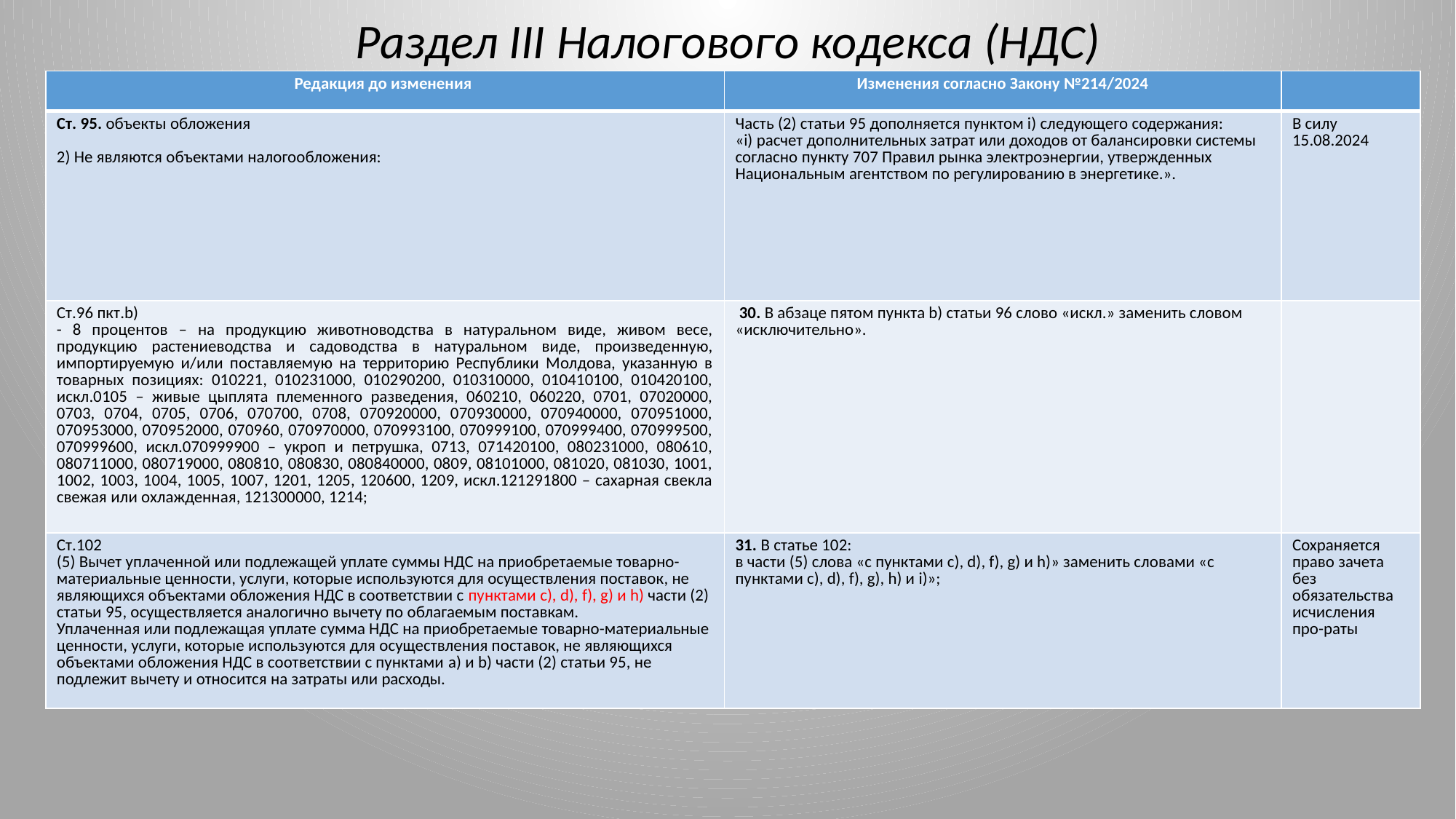

# Раздел III Налогового кодекса (НДС)
| Редакция до изменения | Изменения согласно Закону №214/2024 |  |
| --- | --- | --- |
| Ст. 95. объекты обложения 2) Не являются объектами налогообложения: | Часть (2) статьи 95 дополняется пунктом i) следующего содержания: «i)​ расчет дополнительных затрат или доходов от балансировки системы согласно пункту 707 Правил рынка электроэнергии, утвержденных Национальным агентством по регулированию в энергетике.». | В силу 15.08.2024 |
| Ст.96 пкт.b) - 8 процентов – на продукцию животноводства в натуральном виде, живом весе, продукцию растениеводства и садоводства в натуральном виде, произведенную, импортируемую и/или поставляемую на территорию Республики Молдова, указанную в товарных позициях: 010221, 010231000, 010290200, 010310000, 010410100, 010420100, искл.0105 – живые цыплята племенного разведения, 060210, 060220, 0701, 07020000, 0703, 0704, 0705, 0706, 070700, 0708, 070920000, 070930000, 070940000, 070951000, 070953000, 070952000, 070960, 070970000, 070993100, 070999100, 070999400, 070999500, 070999600, искл.070999900 – укроп и петрушка, 0713, 071420100, 080231000, 080610, 080711000, 080719000, 080810, 080830, 080840000, 0809, 08101000, 081020, 081030, 1001, 1002, 1003, 1004, 1005, 1007, 1201, 1205, 120600, 1209, искл.121291800 – сахарная свекла свежая или охлажденная, 121300000, 1214; | 30. В абзаце пятом пункта b) статьи 96 слово «искл.» заменить словом «исключительно». |  |
| Ст.102 (5) Вычет уплаченной или подлежащей уплате суммы НДС на приобретаемые товарно-материальные ценности, услуги, которые используются для осуществления поставок, не являющихся объектами обложения НДС в соответствии с пунктами c), d), f), g) и h) части (2) статьи 95, осуществляется аналогично вычету по облагаемым поставкам. Уплаченная или подлежащая уплате сумма НДС на приобретаемые товарно-материальные ценности, услуги, которые используются для осуществления поставок, не являющихся объектами обложения НДС в соответствии с пунктами a) и b) части (2) статьи 95, не подлежит вычету и относится на затраты или расходы. | 31. В статье 102: в части (5) слова «с пунктами c), d), f), g) и h)» заменить словами «с пунктами c), d), f), g), h) и i)»; | Сохраняется право зачета без обязательства исчисления про-раты |